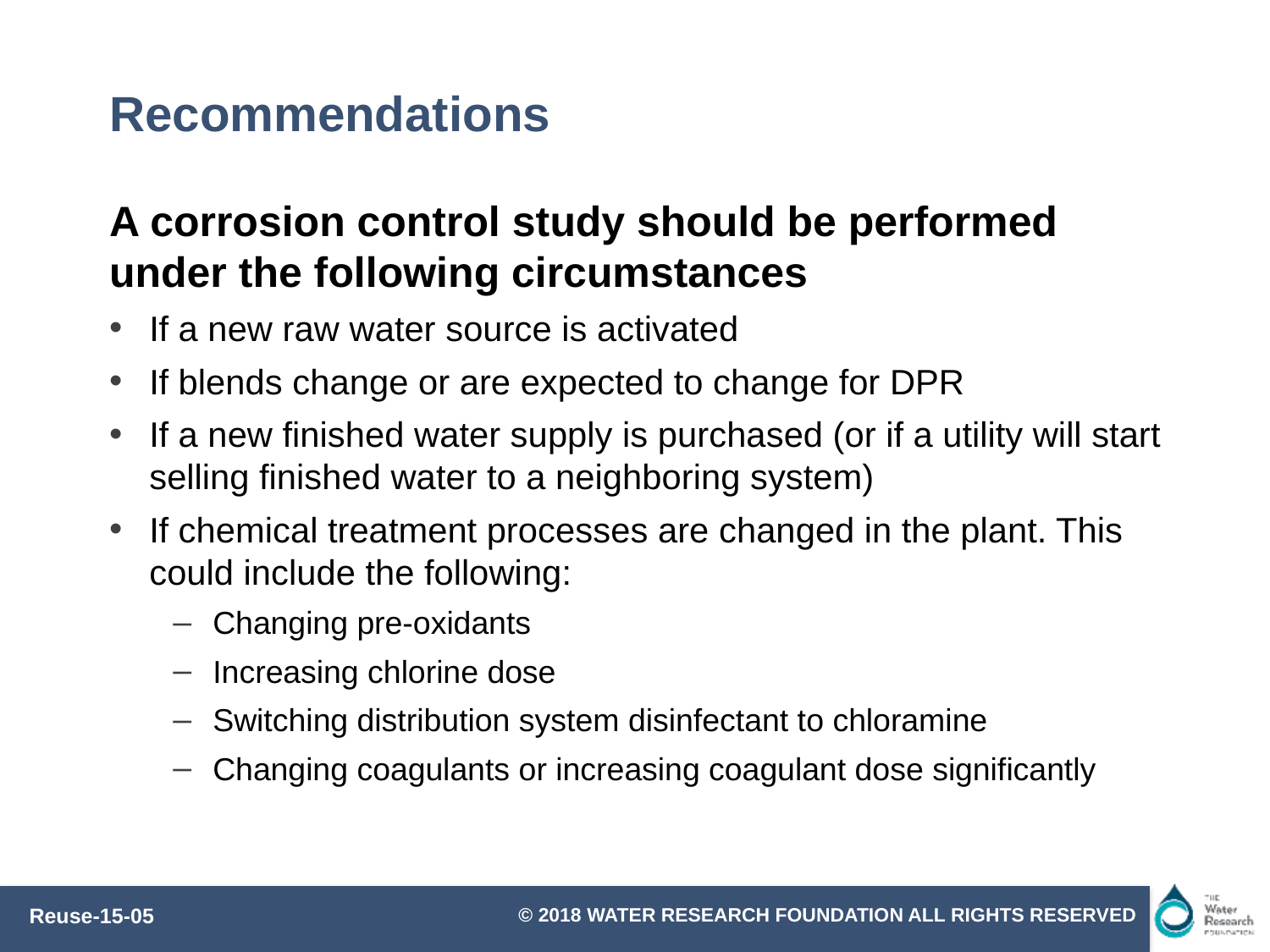

# Recommendations
A corrosion control study should be performed under the following circumstances
If a new raw water source is activated
If blends change or are expected to change for DPR
If a new finished water supply is purchased (or if a utility will start selling finished water to a neighboring system)
If chemical treatment processes are changed in the plant. This could include the following:
Changing pre-oxidants
Increasing chlorine dose
Switching distribution system disinfectant to chloramine
Changing coagulants or increasing coagulant dose significantly